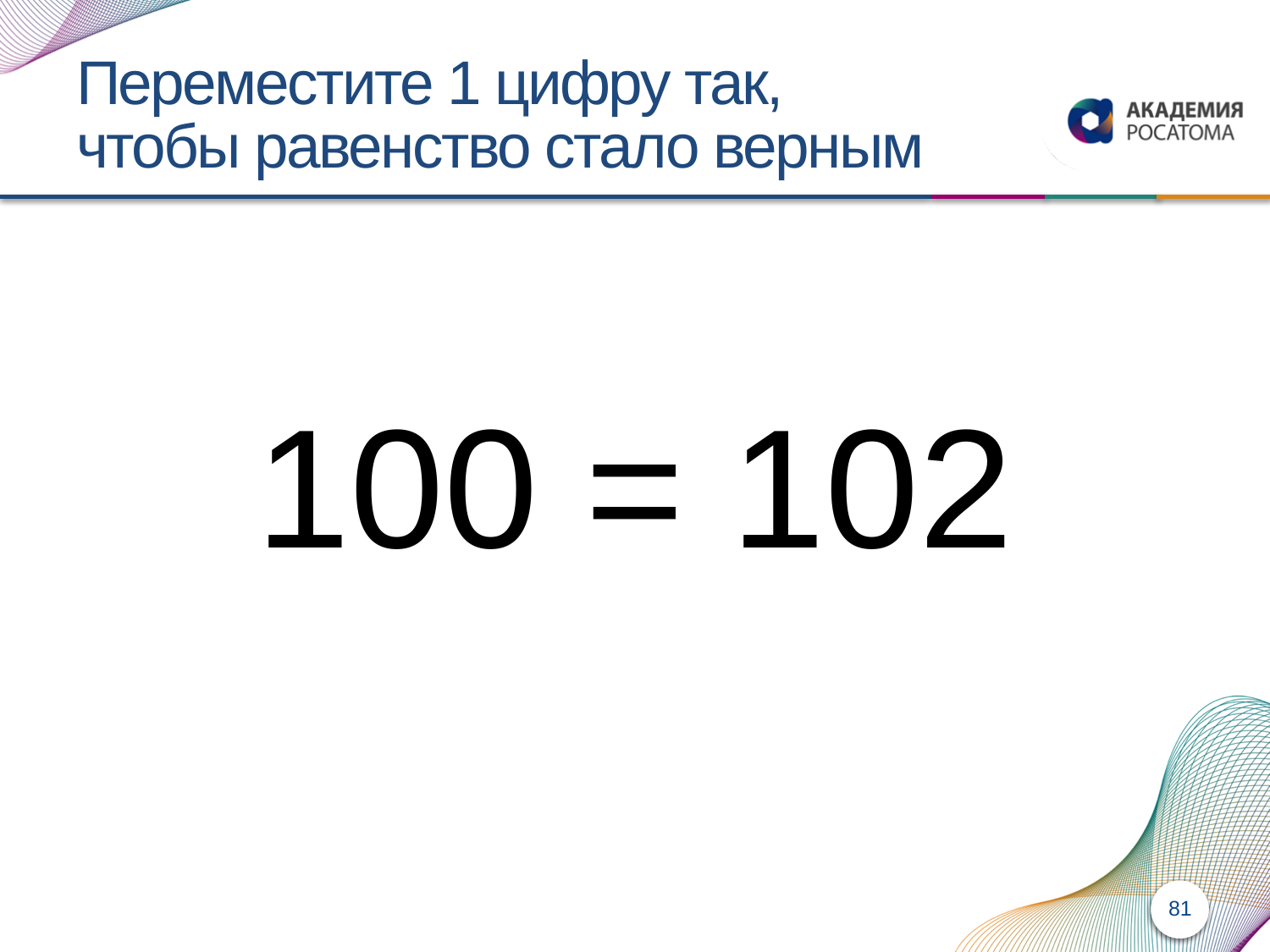

# Переместите 1 цифру так, чтобы равенство стало верным

100 = 102
81